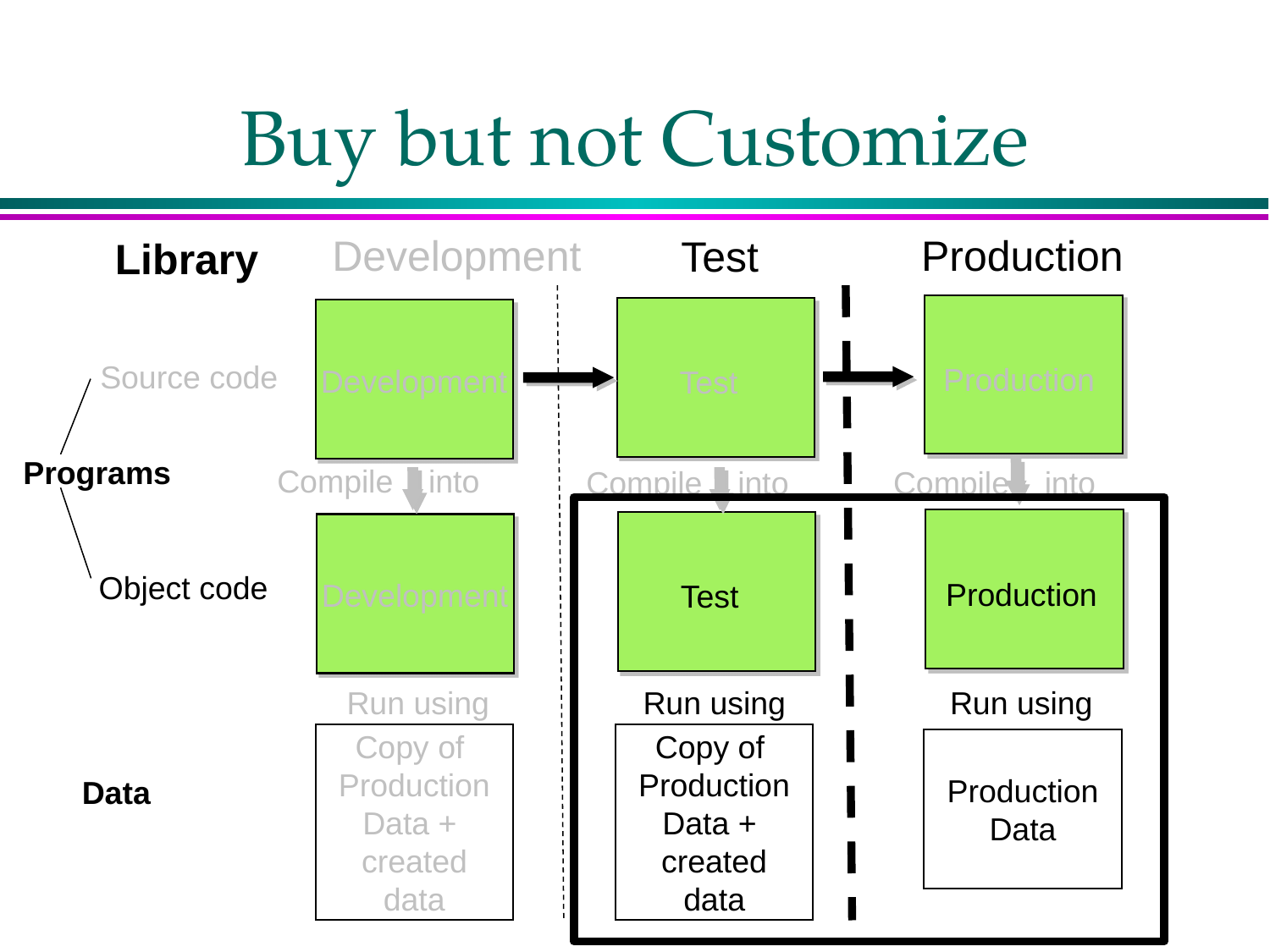

# Buy but not Customize
Development
Production
Test
Library

Source code
Production
Development
Test

Programs
Compile    into
Compile    into
Compile    into

Object code
Production
Development
Test
Run using
Run using
Run using
Copy of
Production
Data +
created
data
Copy of
Production
Data +
created
data
Production
Data
Data